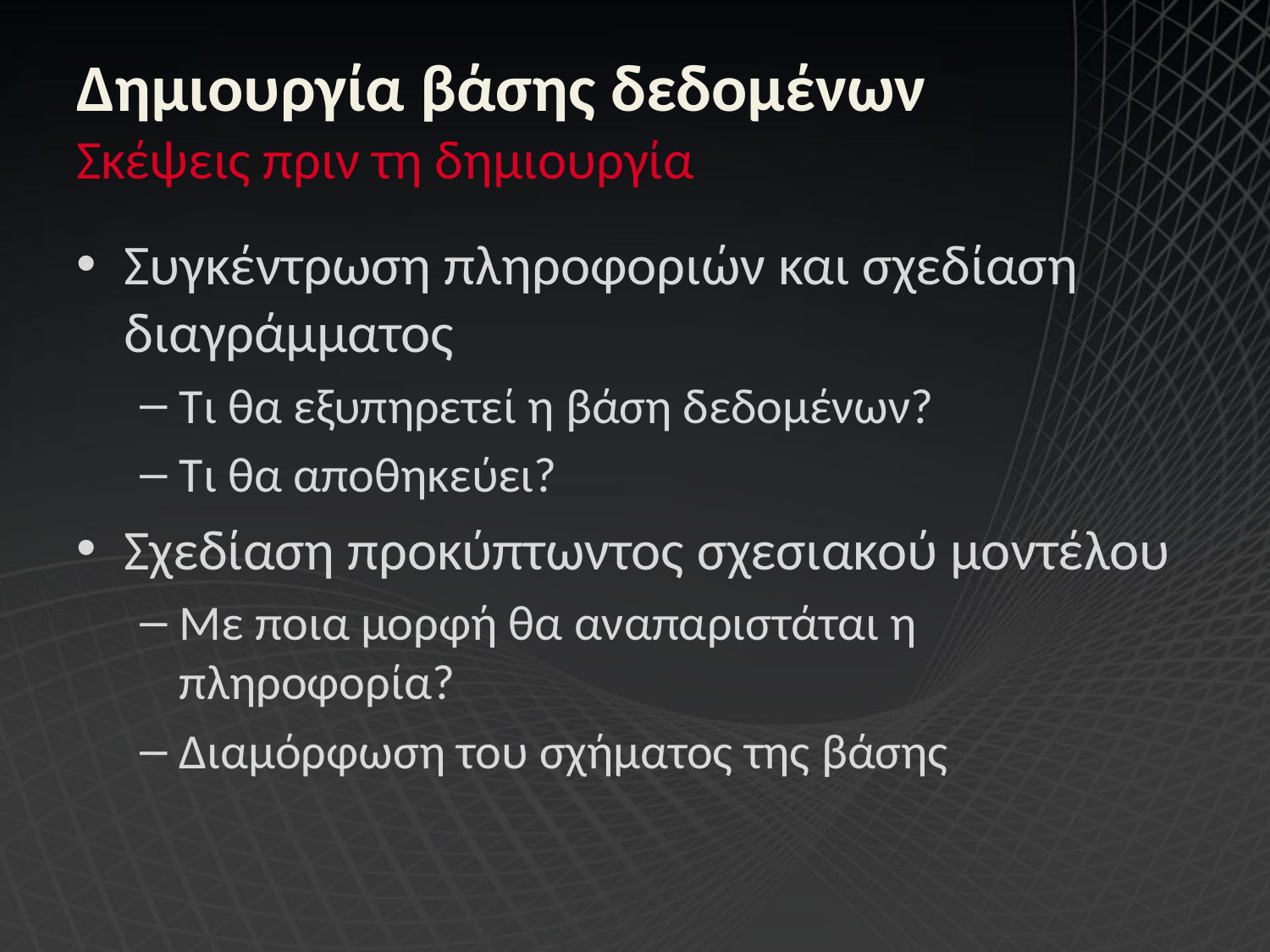

# Δημιουργία βάσης δεδομένων Σκέψεις πριν τη δημιουργία
Συγκέντρωση πληροφοριών και σχεδίαση διαγράμματος
Τι θα εξυπηρετεί η βάση δεδομένων?
Τι θα αποθηκεύει?
Σχεδίαση προκύπτωντος σχεσιακού μοντέλου
Με ποια μορφή θα αναπαριστάται η πληροφορία?
Διαμόρφωση του σχήματος της βάσης